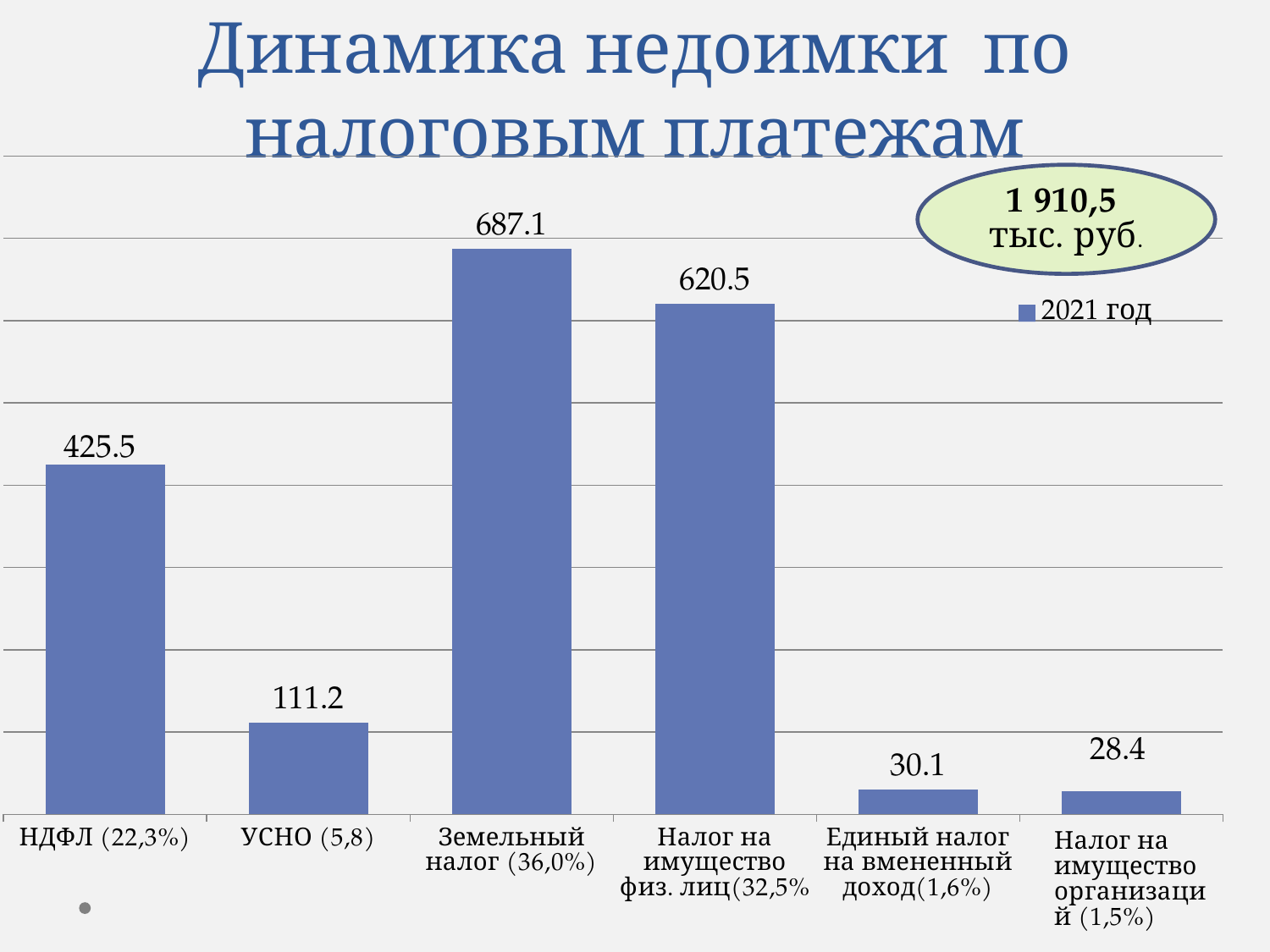

# Динамика недоимки  по налоговым платежам

### Chart

| Category | 2021 год |
|---|---|
| НДФЛ (22,3%) | 425.5 |
| УСНО (5,8) | 111.2 |
| Земельный налог (36,0%) | 687.1 |
| Налог на имущество физ. лиц(32,5% | 620.5 |
| Единый налог на вмененный доход(1,6%) | 30.1 |